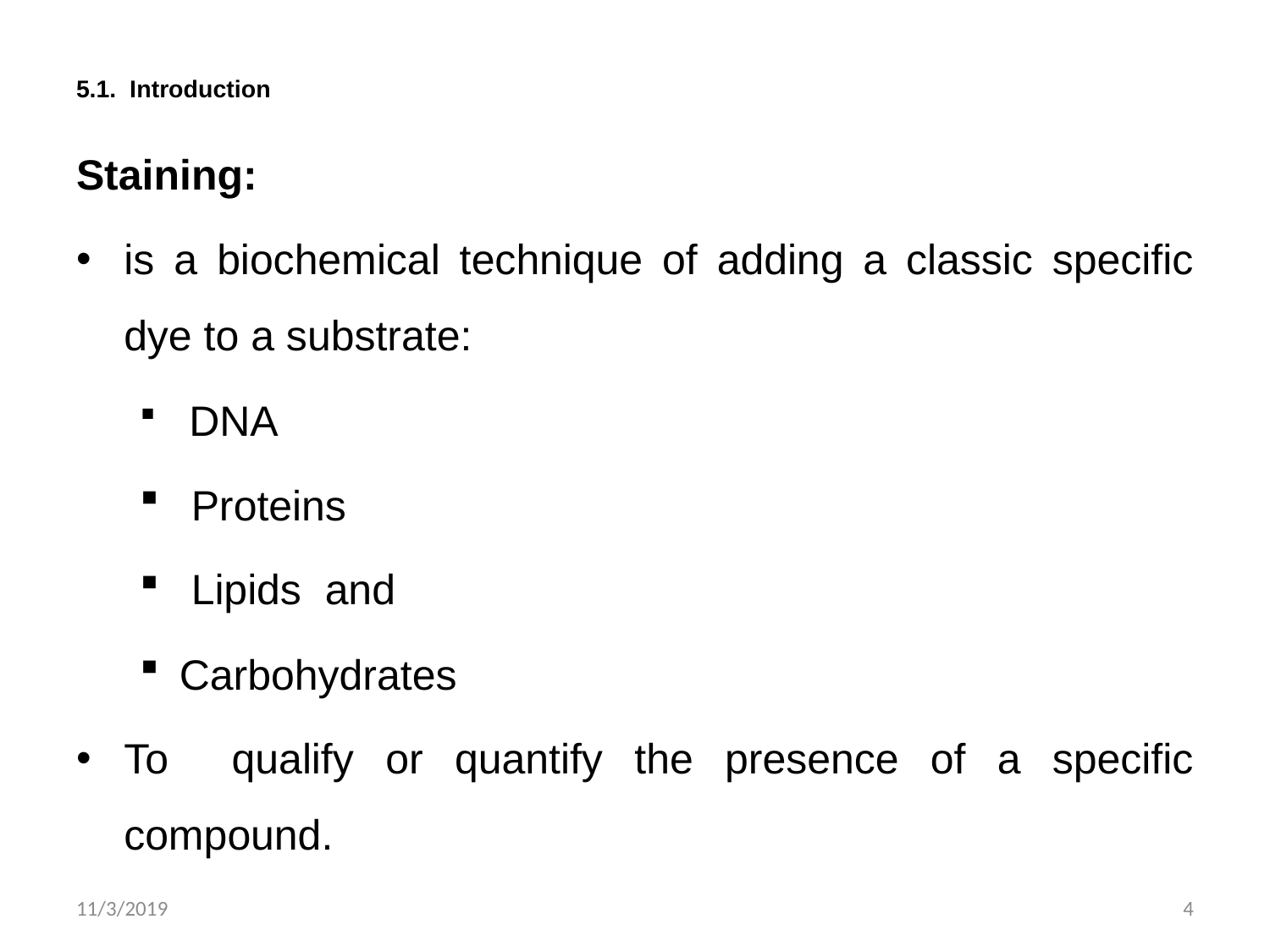

# 5.1.  Introduction
Staining:
is a biochemical technique of adding a classic specific dye to a substrate:
 DNA
 Proteins
 Lipids  and
Carbohydrates
To  qualify or quantify the presence of a specific compound.
11/3/2019
4